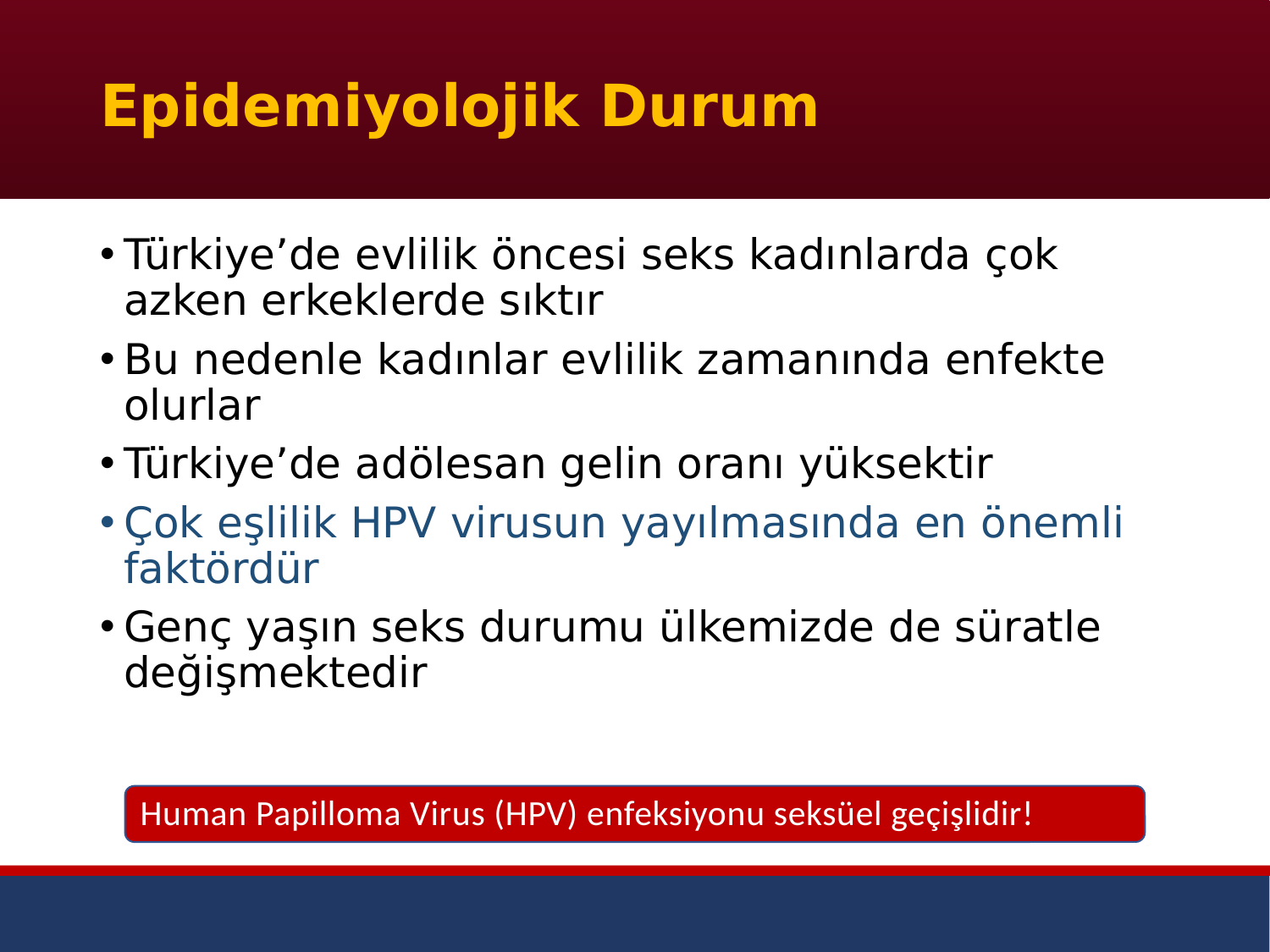

# Epidemiyolojik Durum
Türkiye’de evlilik öncesi seks kadınlarda çok azken erkeklerde sıktır
Bu nedenle kadınlar evlilik zamanında enfekte olurlar
Türkiye’de adölesan gelin oranı yüksektir
Çok eşlilik HPV virusun yayılmasında en önemli faktördür
Genç yaşın seks durumu ülkemizde de süratle değişmektedir
Human Papilloma Virus (HPV) enfeksiyonu seksüel geçişlidir!